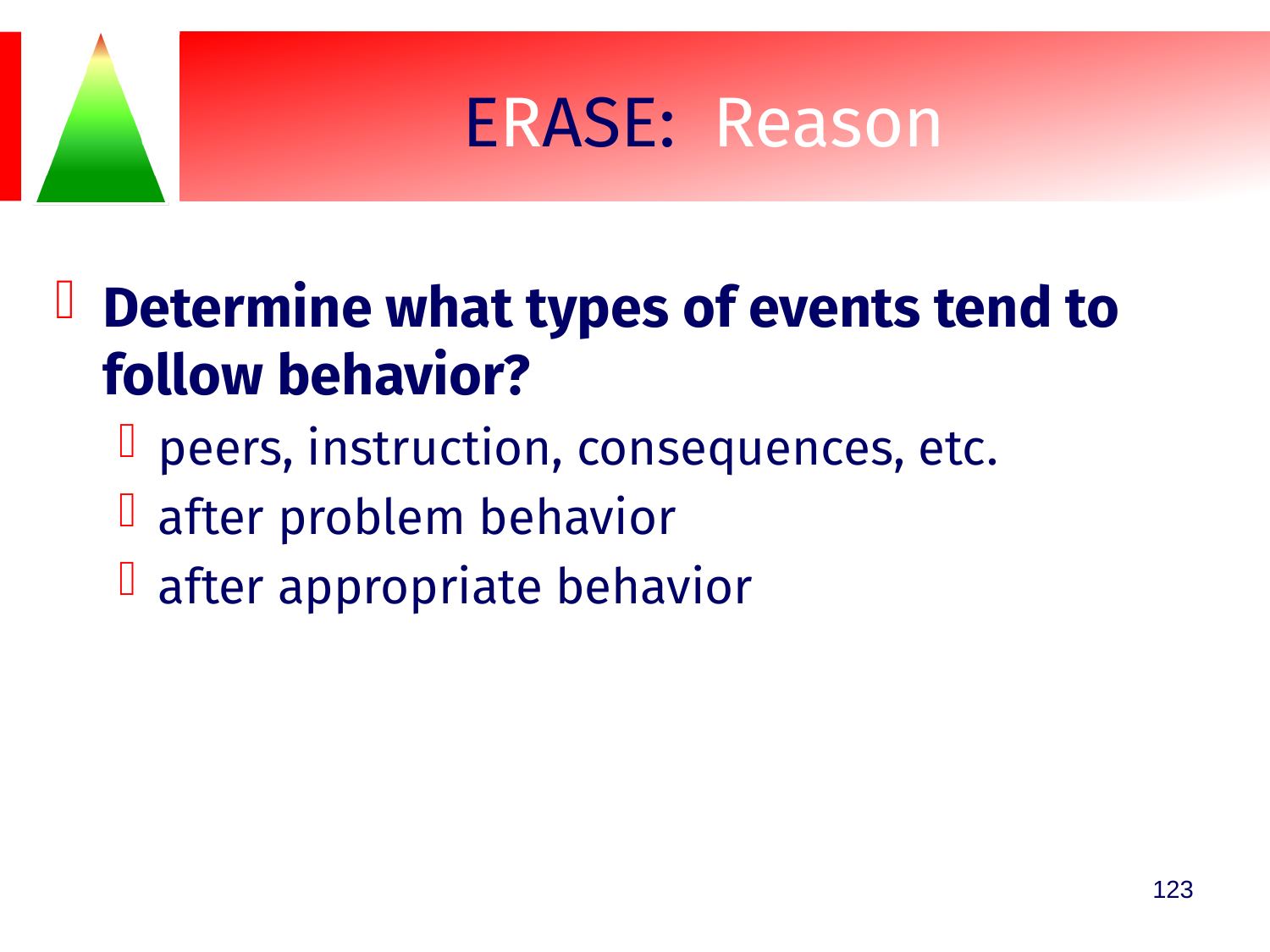

# ERASE:  Reason
Determine what types of events tend to follow behavior?
peers, instruction, consequences, etc.
after problem behavior
after appropriate behavior

123